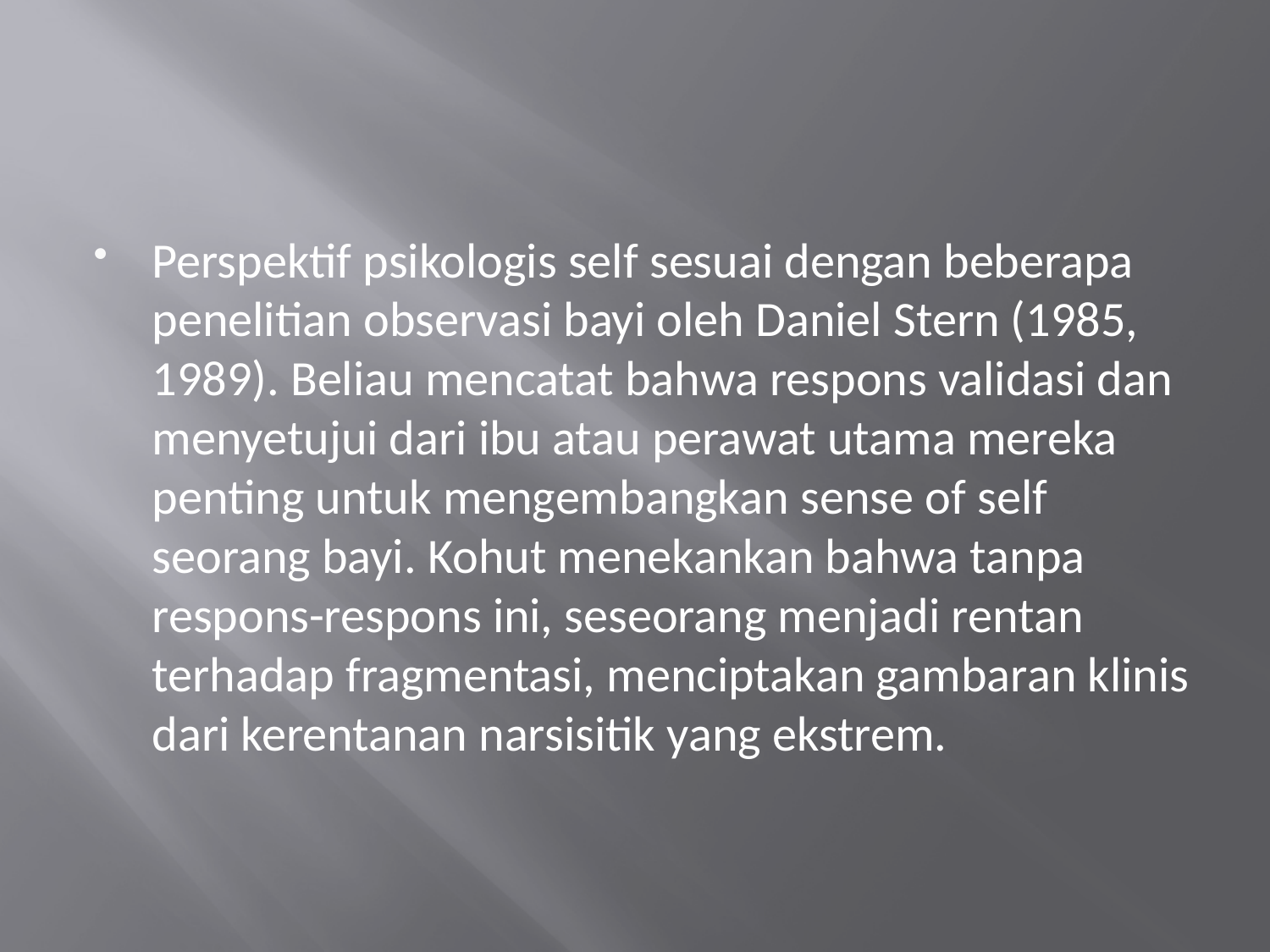

#
Perspektif psikologis self sesuai dengan beberapa penelitian observasi bayi oleh Daniel Stern (1985, 1989). Beliau mencatat bahwa respons validasi dan menyetujui dari ibu atau perawat utama mereka penting untuk mengembangkan sense of self seorang bayi. Kohut menekankan bahwa tanpa respons-respons ini, seseorang menjadi rentan terhadap fragmentasi, menciptakan gambaran klinis dari kerentanan narsisitik yang ekstrem.